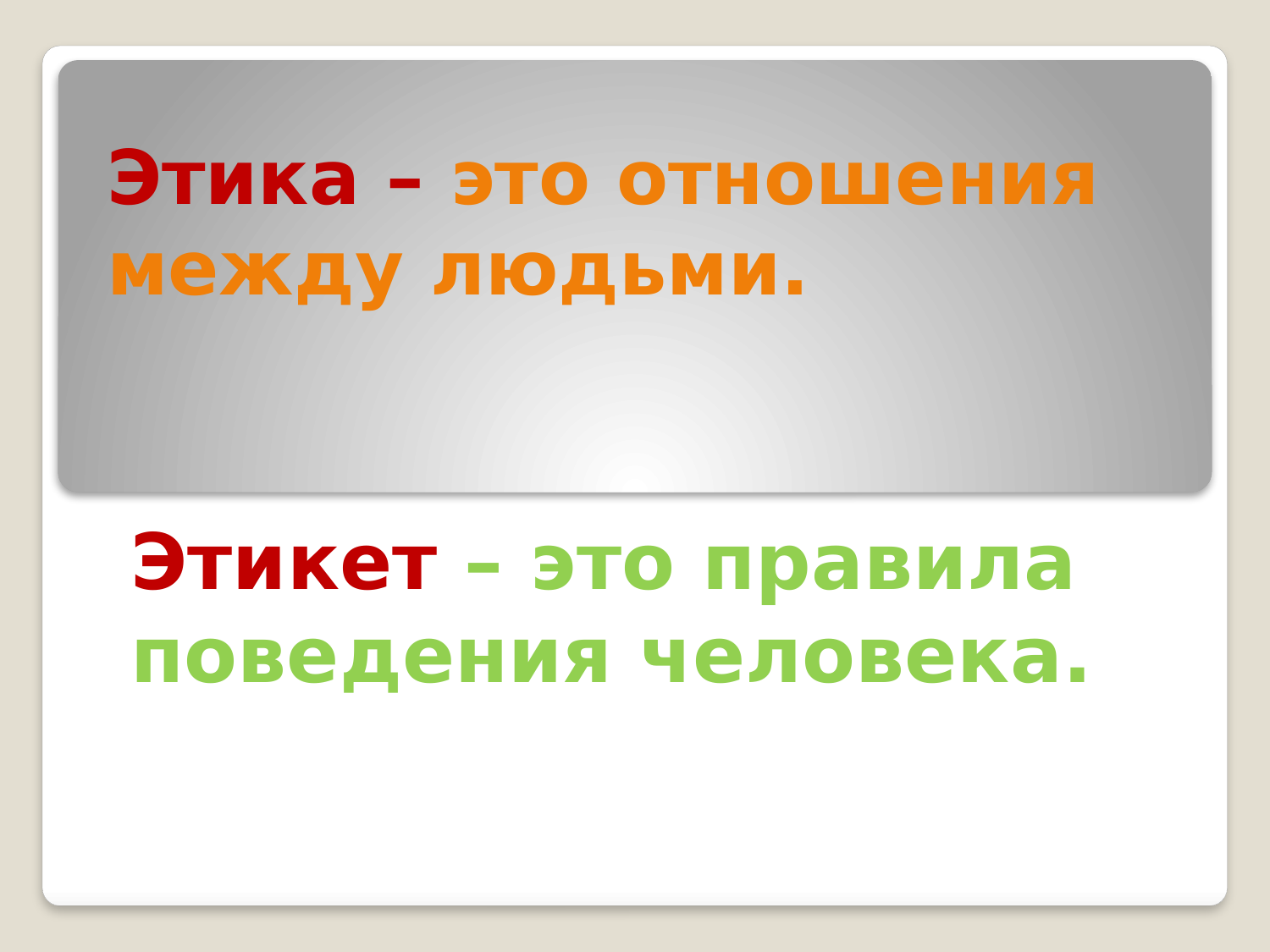

# Этика – это отношения между людьми.
Этикет – это правила поведения человека.